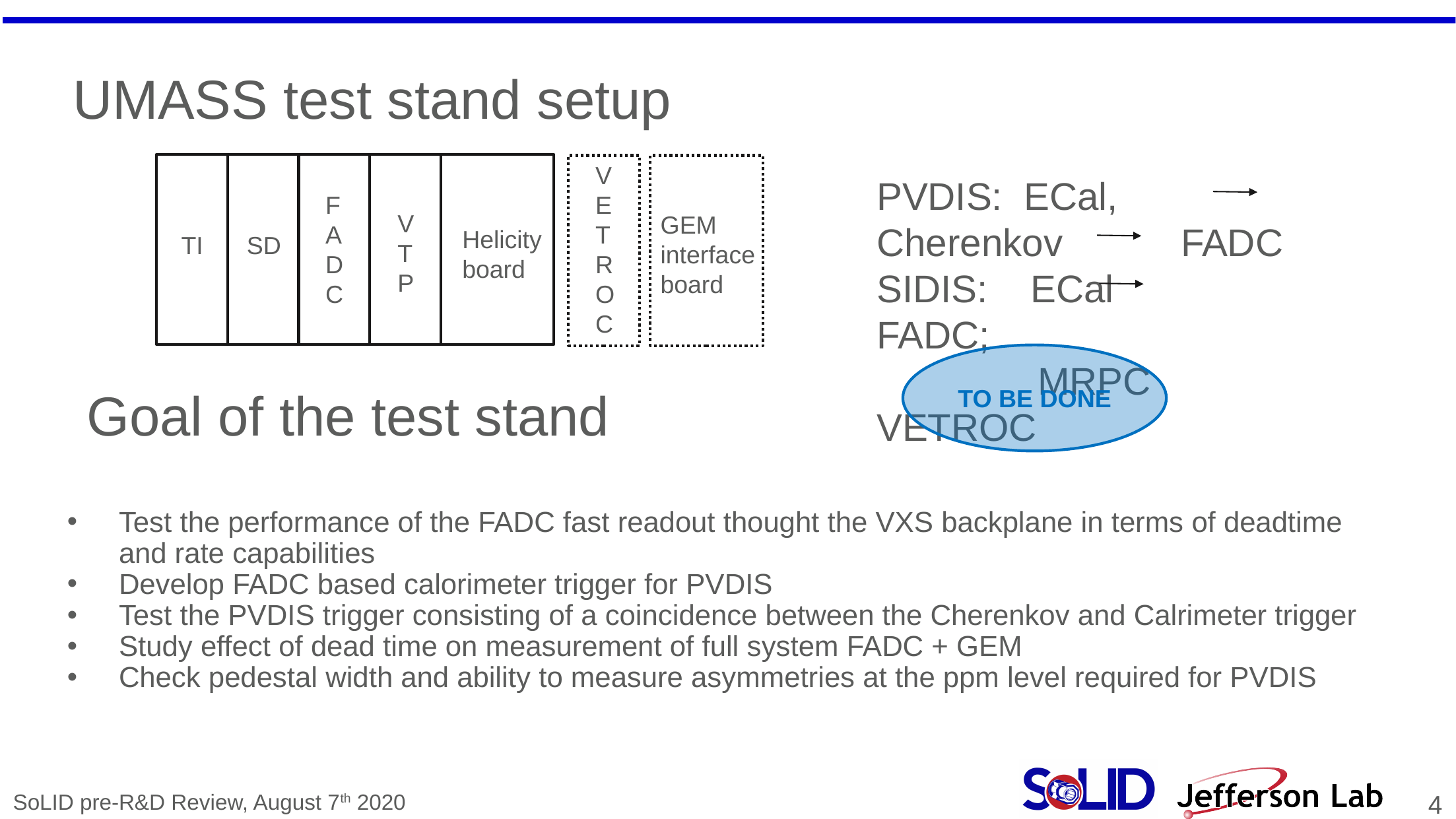

# UMASS test stand setup

VETROC

PVDIS:  ECal, Cherenkov           FADC
SIDIS:    ECal               FADC;
               MRPC           VETROC
FADC
VTP
GEM interface board
Helicity board
SD
TI
TO BE DONE
Goal of the test stand
Test the performance of the FADC fast readout thought the VXS backplane in terms of deadtime and rate capabilities
Develop FADC based calorimeter trigger for PVDIS
Test the PVDIS trigger consisting of a coincidence between the Cherenkov and Calrimeter trigger
Study effect of dead time on measurement of full system FADC + GEM
Check pedestal width and ability to measure asymmetries at the ppm level required for PVDIS